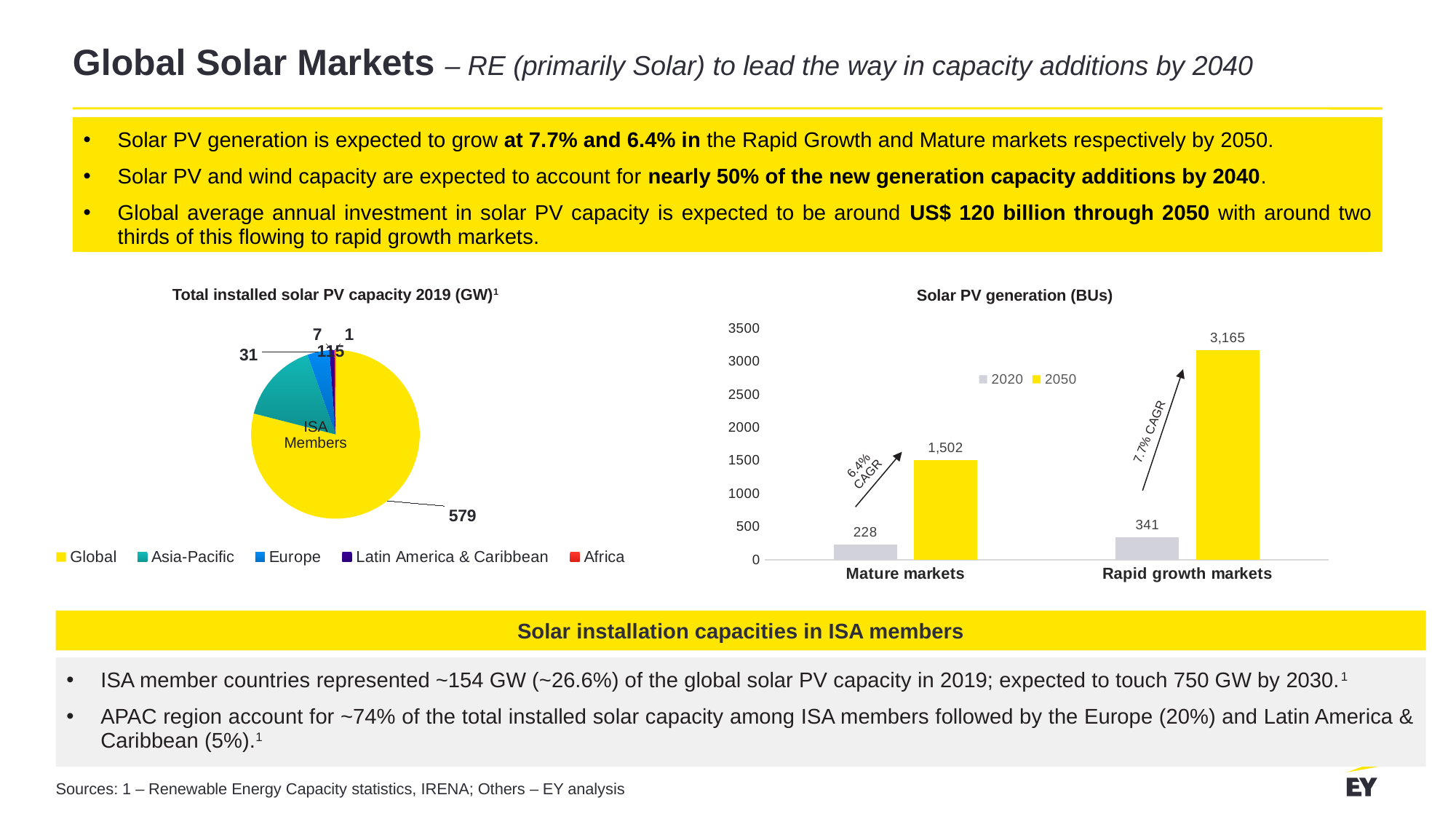

# Global Solar Markets – RE (primarily Solar) to lead the way in capacity additions by 2040
Solar PV generation is expected to grow at 7.7% and 6.4% in the Rapid Growth and Mature markets respectively by 2050.
Solar PV and wind capacity are expected to account for nearly 50% of the new generation capacity additions by 2040.
Global average annual investment in solar PV capacity is expected to be around US$ 120 billion through 2050 with around two thirds of this flowing to rapid growth markets.
Total installed solar PV capacity 2019 (GW)1
Solar PV generation (BUs)

### Chart

| Category | 2020 | 2050 |
|---|---|---|
| Mature markets | 228.35999999999999 | 1501.6000000000001 |
| Rapid growth markets | 341.2 | 3165.12 |

[unsupported chart]

ISA Members
7.7% CAGR
6.4% CAGR
Solar installation capacities in ISA members
ISA member countries represented ~154 GW (~26.6%) of the global solar PV capacity in 2019; expected to touch 750 GW by 2030.1
APAC region account for ~74% of the total installed solar capacity among ISA members followed by the Europe (20%) and Latin America & Caribbean (5%).1

Sources: 1 – Renewable Energy Capacity statistics, IRENA; Others – EY analysis